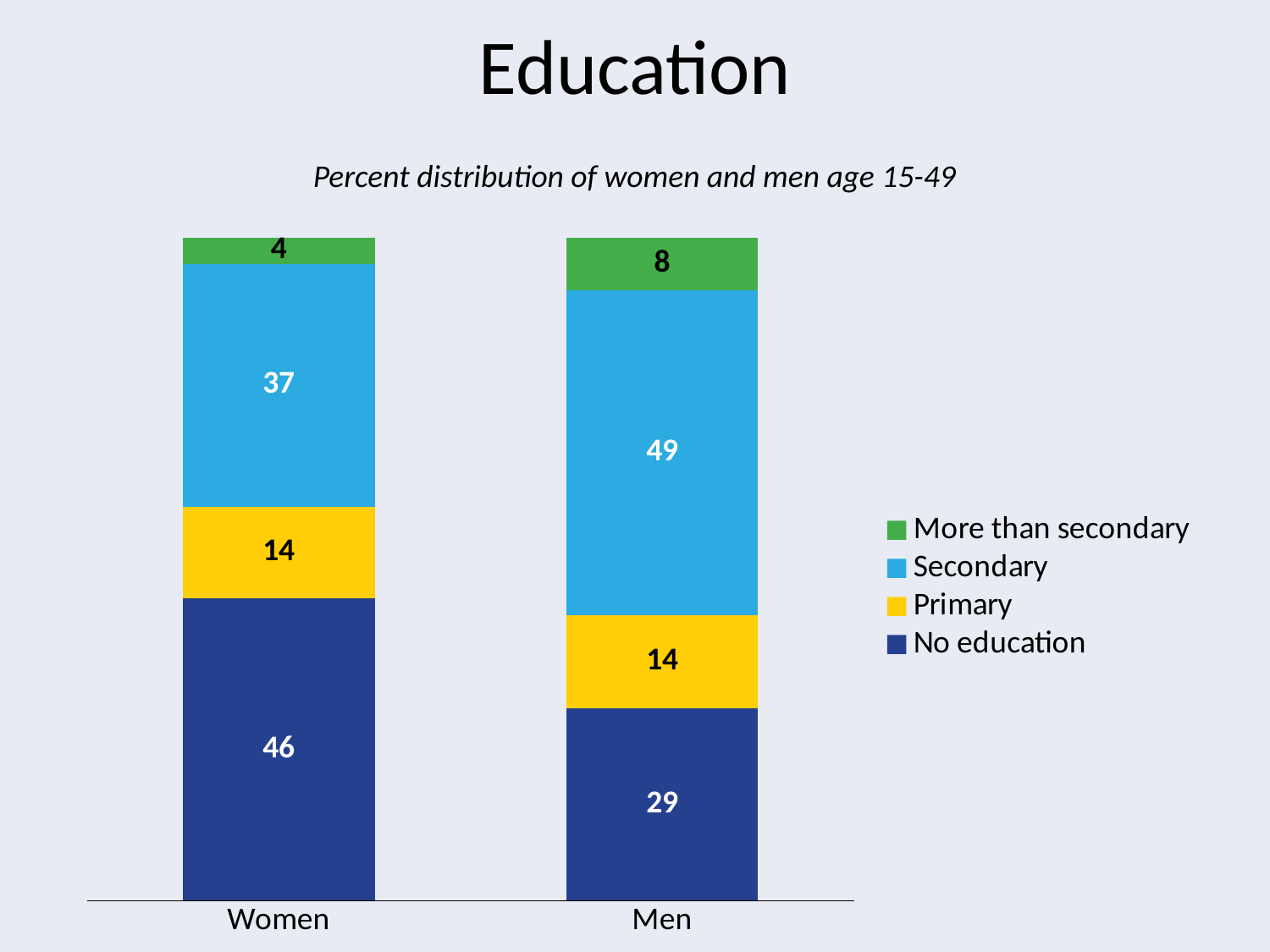

# Education
Percent distribution of women and men age 15-49

### Chart

| Category | No education | Primary | Secondary | More than secondary |
|---|---|---|---|---|
| Women | 46.0 | 14.0 | 37.0 | 4.0 |
| Men | 29.0 | 14.0 | 49.0 | 8.0 |